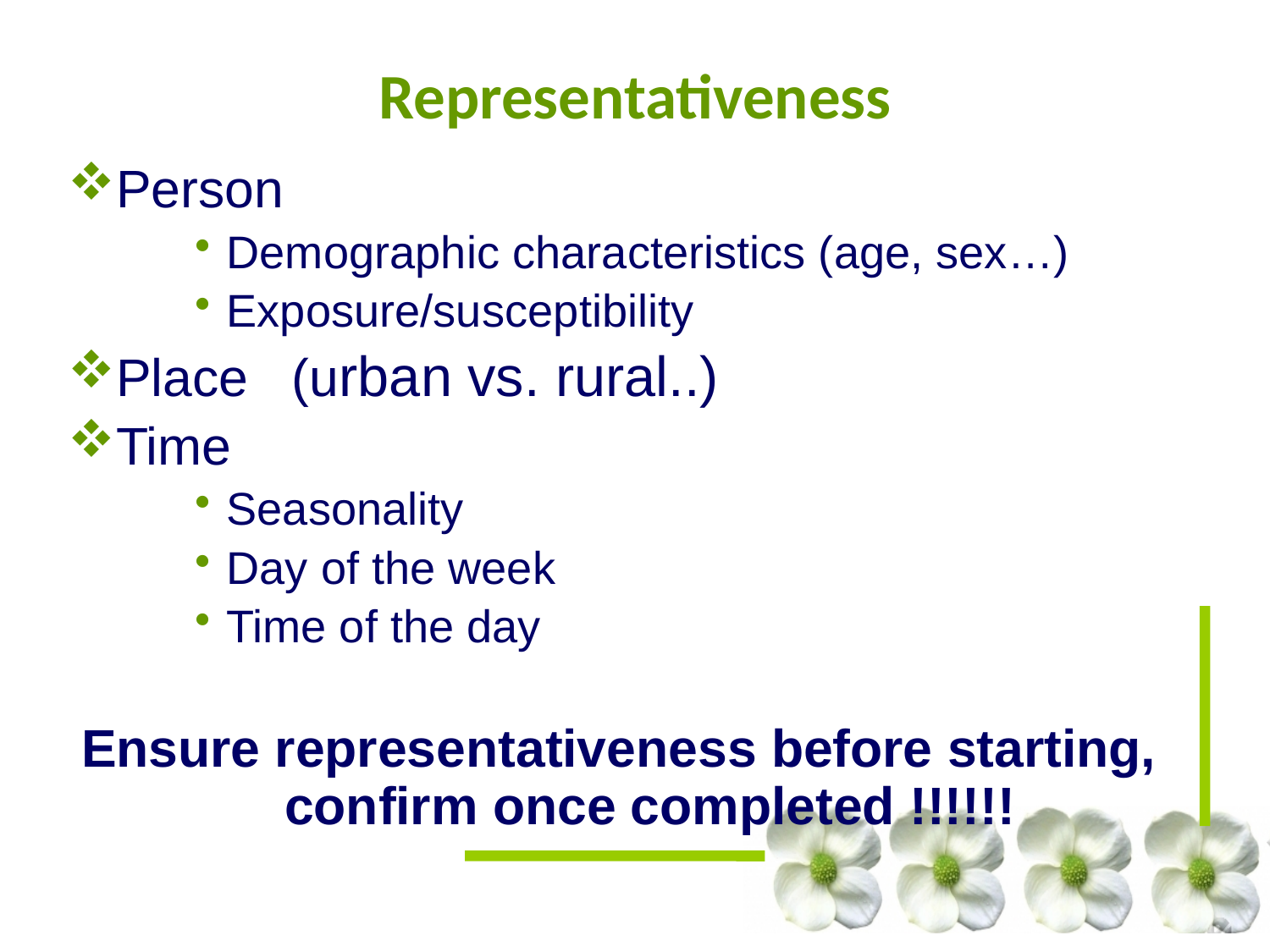

# Representativeness
Person
Demographic characteristics (age, sex…)
Exposure/susceptibility
Place   (urban vs. rural..)
Time
Seasonality
Day of the week
Time of the day

Ensure representativeness before starting,
confirm once completed !!!!!!